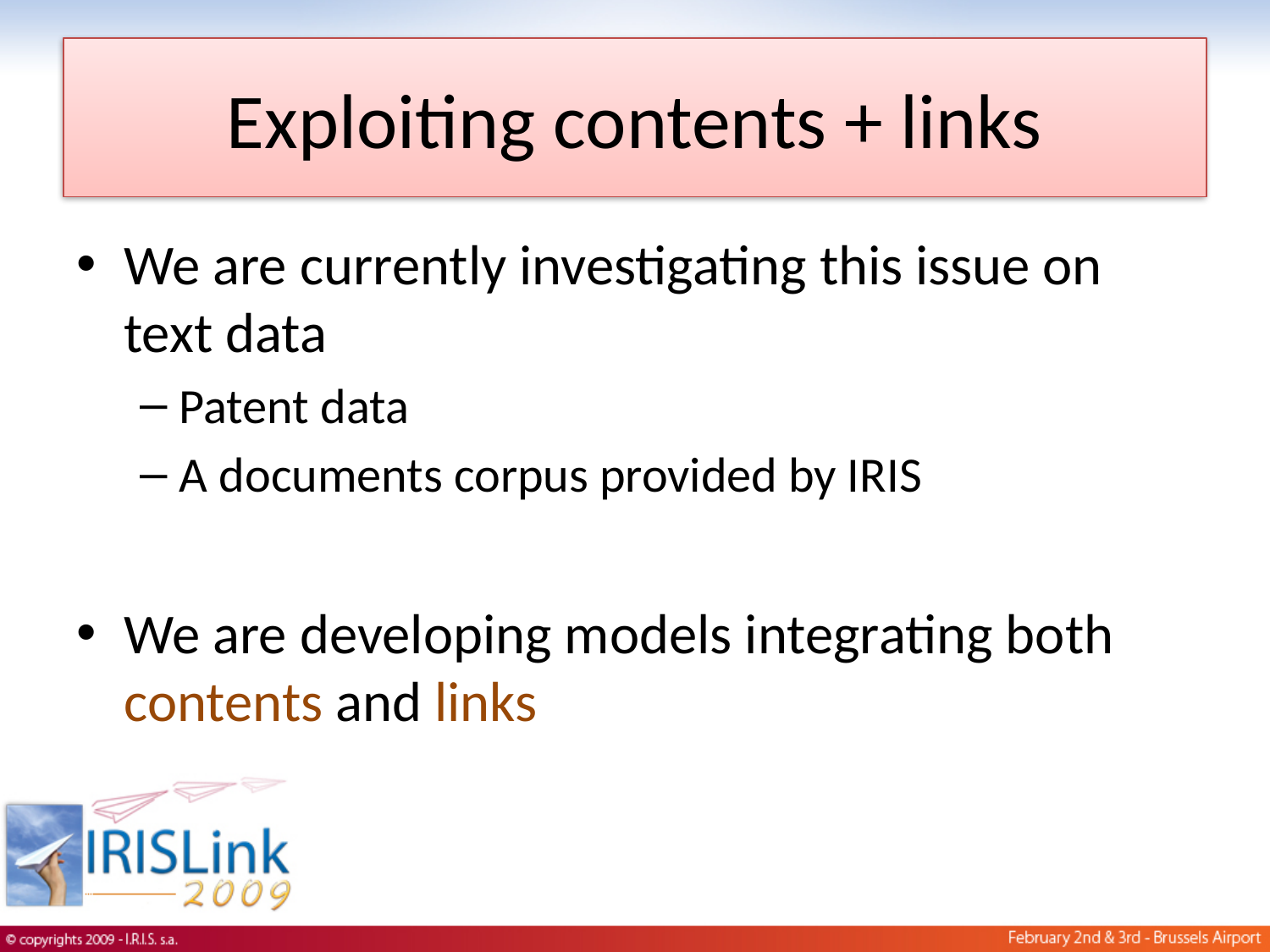

# Exploiting contents + links
We are currently investigating this issue on text data
Patent data
A documents corpus provided by IRIS

We are developing models integrating both contents and links